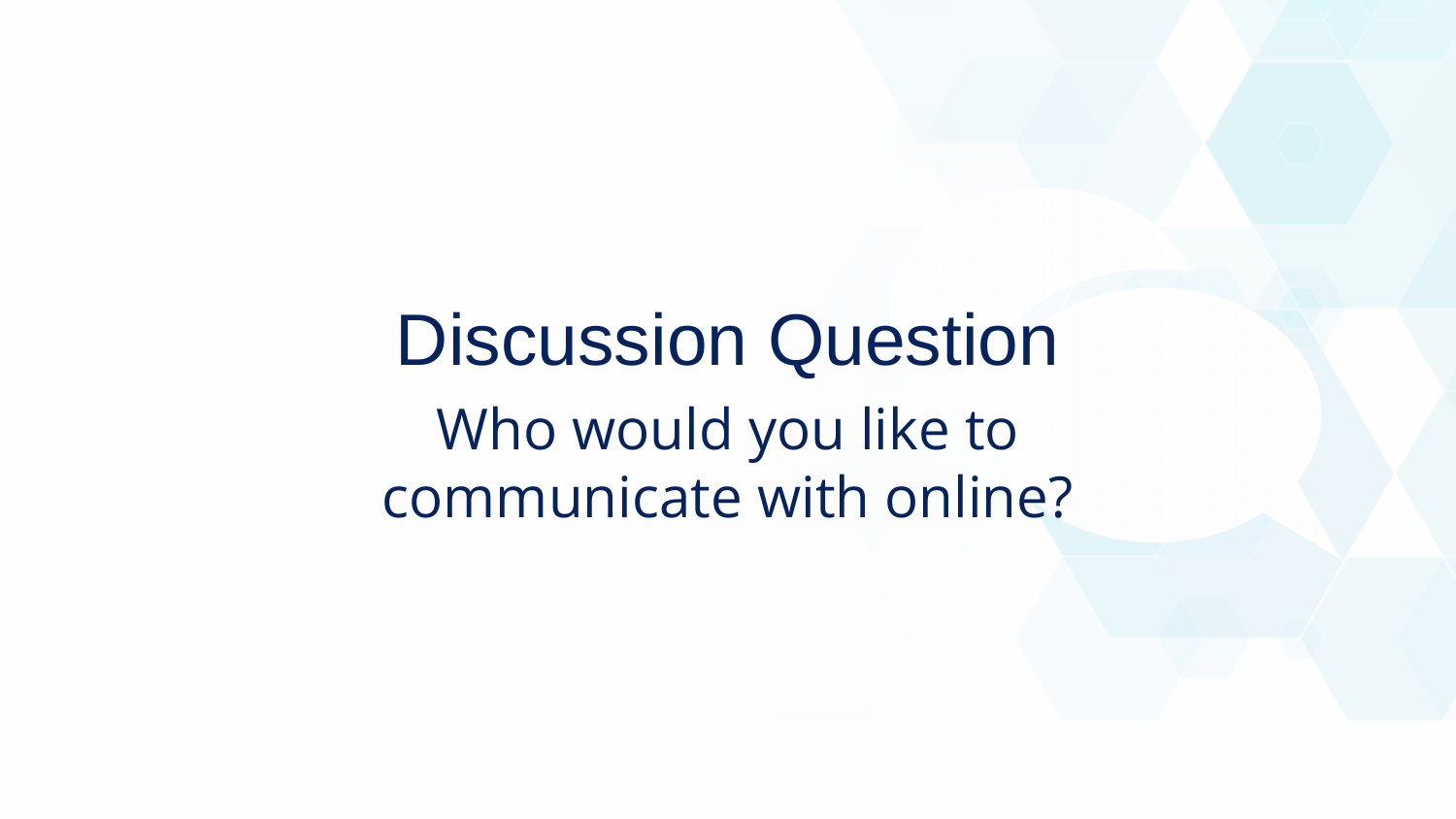

Discussion Question
Who would you like to communicate with online?